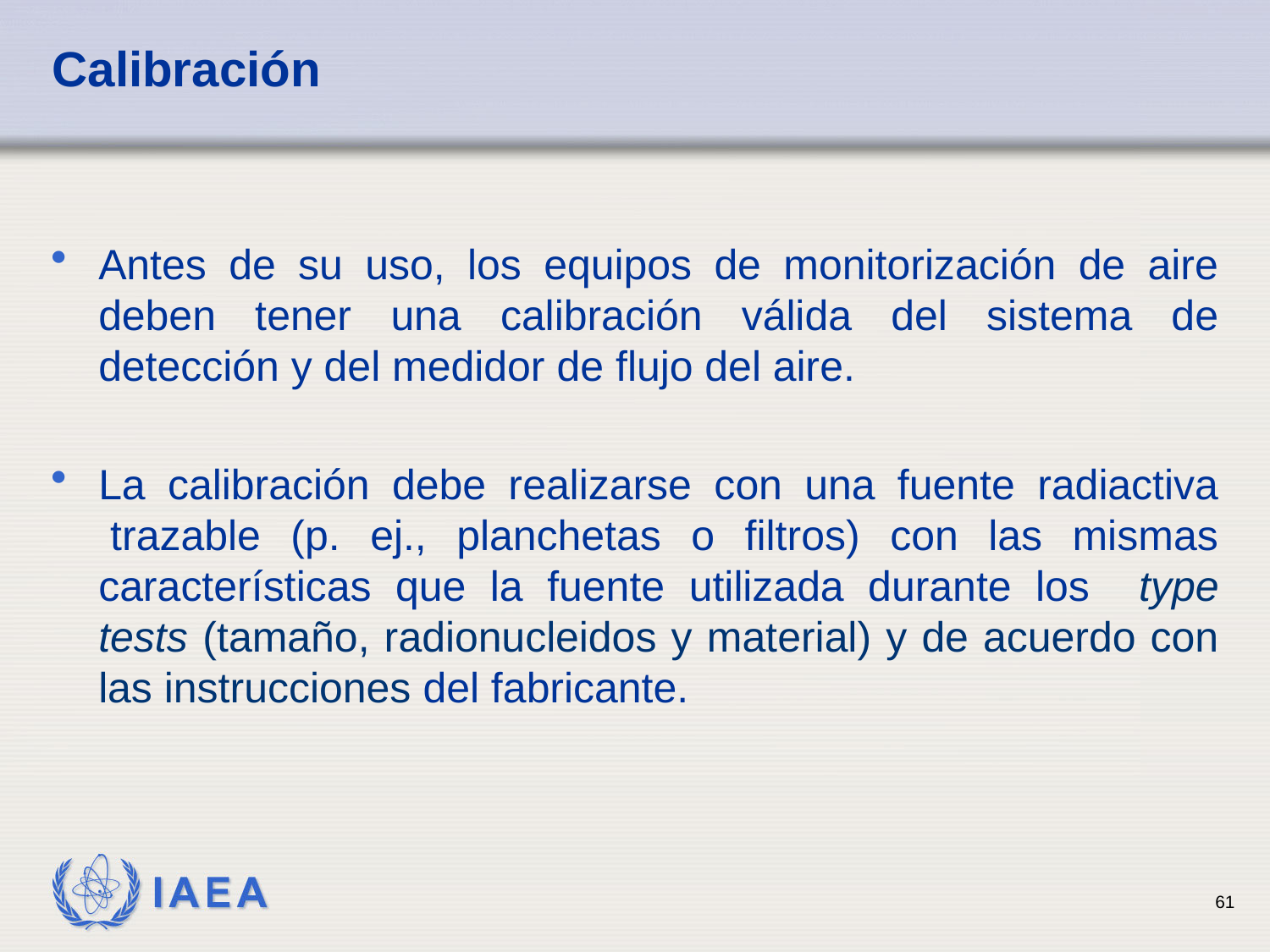

# Calibración
Antes de su uso, los equipos de monitorización de aire deben tener una calibración válida del sistema de detección y del medidor de flujo del aire.

La calibración debe realizarse con una fuente radiactiva  trazable (p. ej., planchetas o filtros) con las mismas características que la fuente utilizada durante los  type tests (tamaño, radionucleidos y material) y de acuerdo con las instrucciones del fabricante.

61